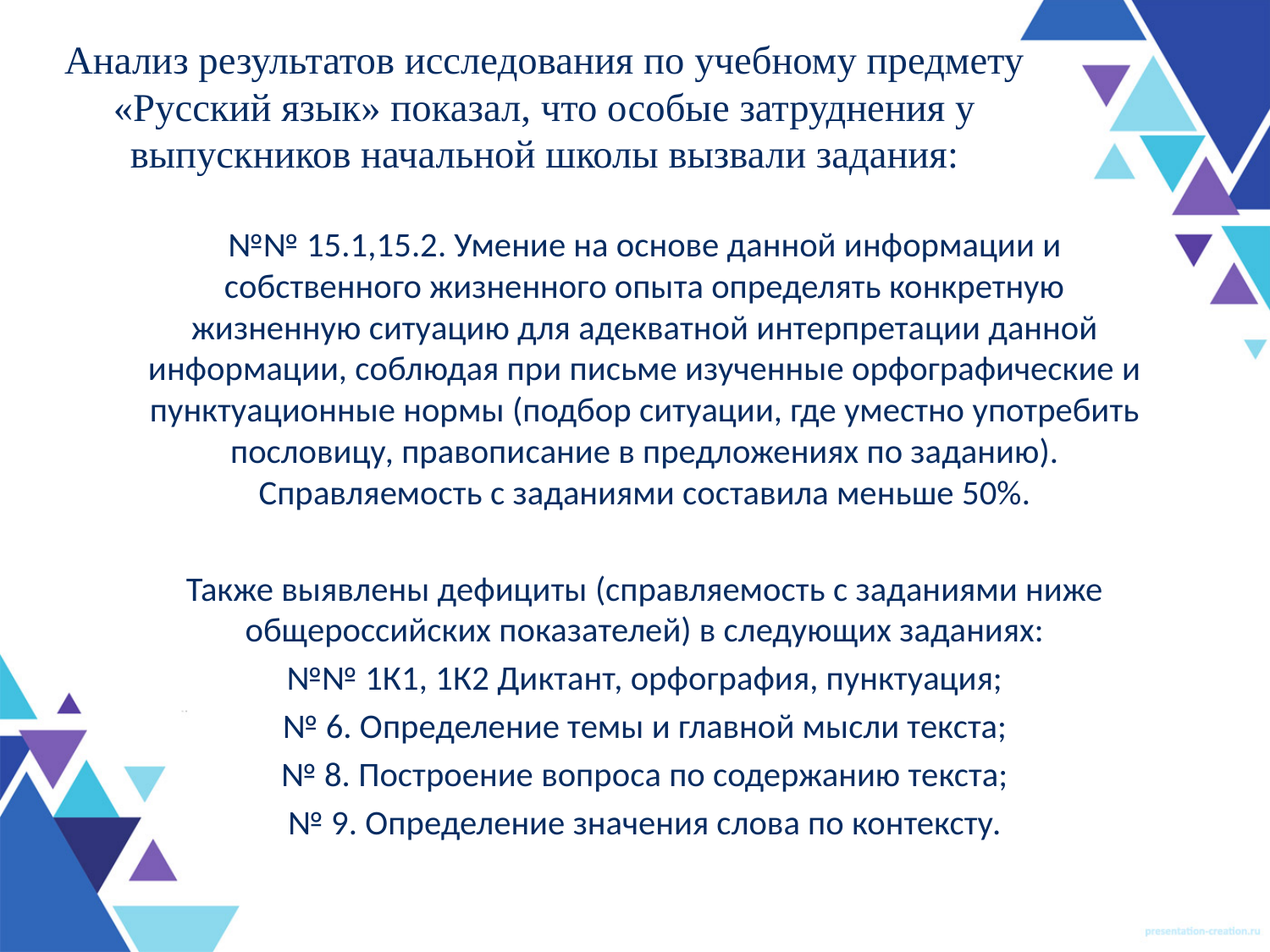

# Анализ результатов исследования по учебному предмету «Русский язык» показал, что особые затруднения у выпускников начальной школы вызвали задания:
№№ 15.1,15.2. Умение на основе данной информации и собственного жизненного опыта определять конкретную жизненную ситуацию для адекватной интерпретации данной информации, соблюдая при письме изученные орфографические и пунктуационные нормы (подбор ситуации, где уместно употребить пословицу, правописание в предложениях по заданию). Справляемость с заданиями составила меньше 50%.

Также выявлены дефициты (справляемость с заданиями ниже общероссийских показателей) в следующих заданиях:
№№ 1К1, 1К2 Диктант, орфография, пунктуация;
№ 6. Определение темы и главной мысли текста;
№ 8. Построение вопроса по содержанию текста;
№ 9. Определение значения слова по контексту.